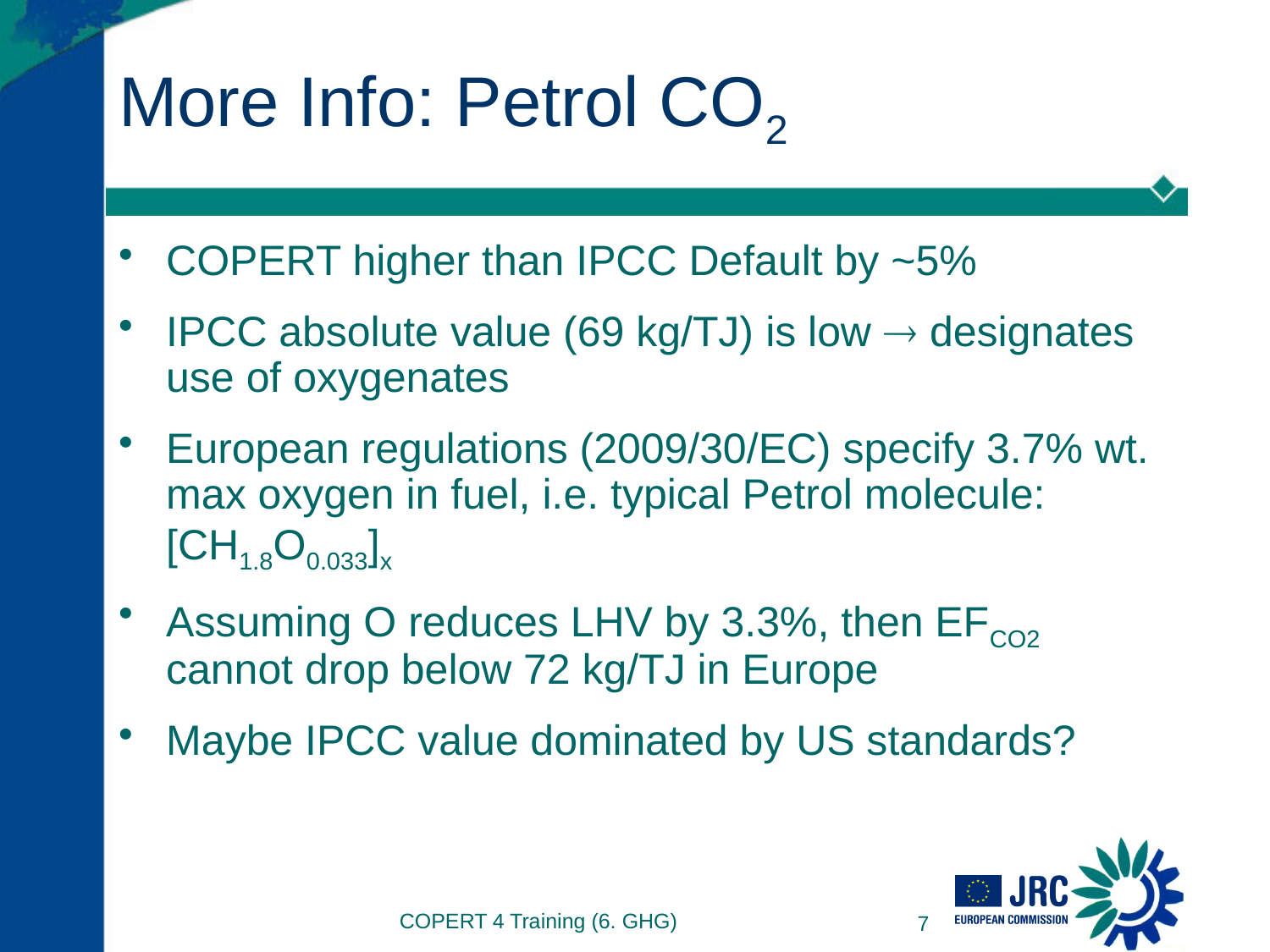

# More Info: Petrol CO2
COPERT higher than IPCC Default by ~5%
IPCC absolute value (69 kg/TJ) is low → designates use of oxygenates
European regulations (2009/30/EC) specify 3.7% wt. max oxygen in fuel, i.e. typical Petrol molecule: [CH1.8O0.033]x
Assuming O reduces LHV by 3.3%, then EFCO2 cannot drop below 72 kg/TJ in Europe
Maybe IPCC value dominated by US standards?
COPERT 4 Training (6. GHG)
7